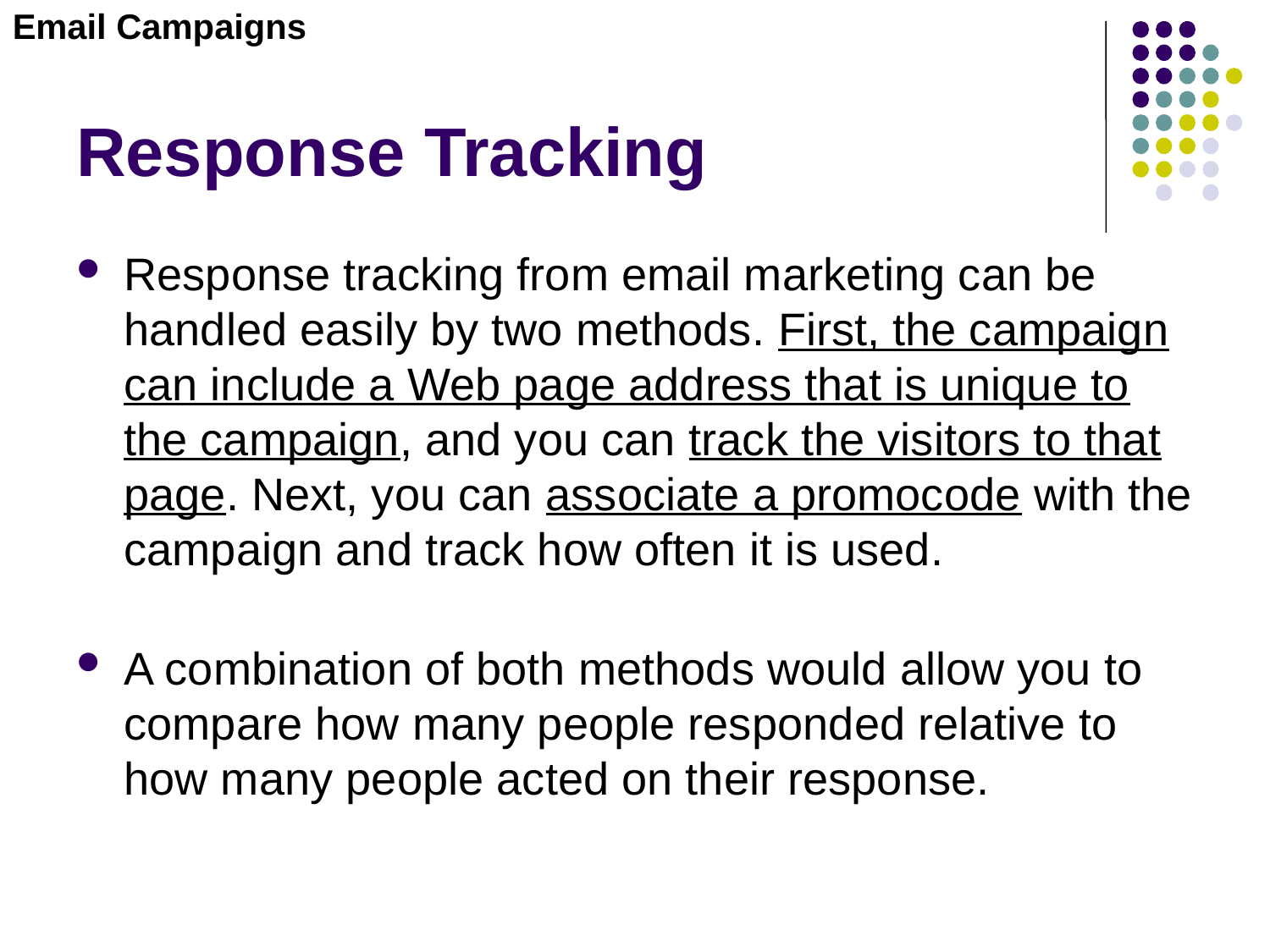

Email Campaigns
# Response Tracking
Response tracking from email marketing can be handled easily by two methods. First, the campaign can include a Web page address that is unique to the campaign, and you can track the visitors to that page. Next, you can associate a promocode with the campaign and track how often it is used.
A combination of both methods would allow you to compare how many people responded relative to how many people acted on their response.